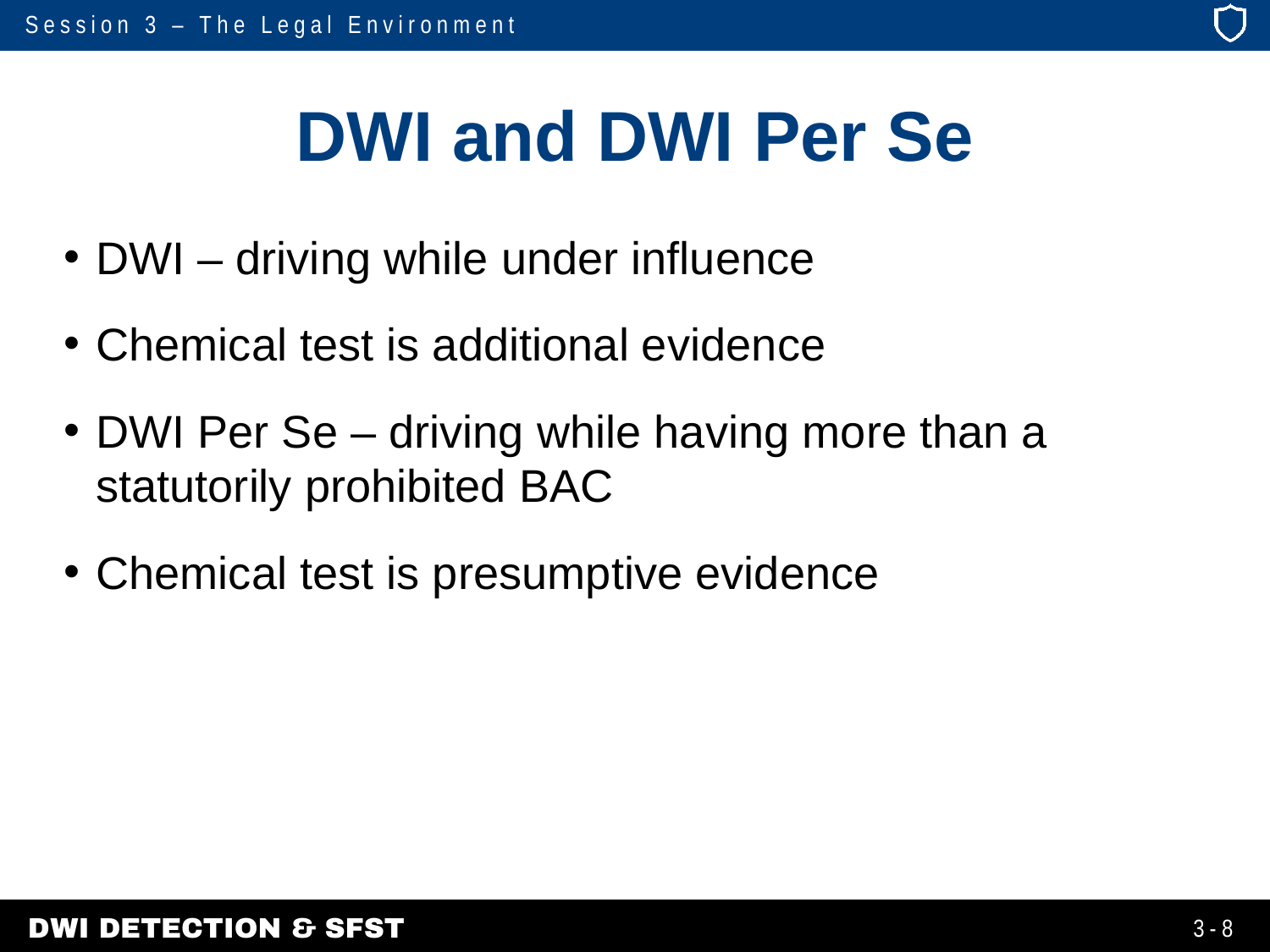

# DWI and DWI Per Se
DWI – driving while under influence
Chemical test is additional evidence
DWI Per Se – driving while having more than a statutorily prohibited BAC
Chemical test is presumptive evidence
3-8